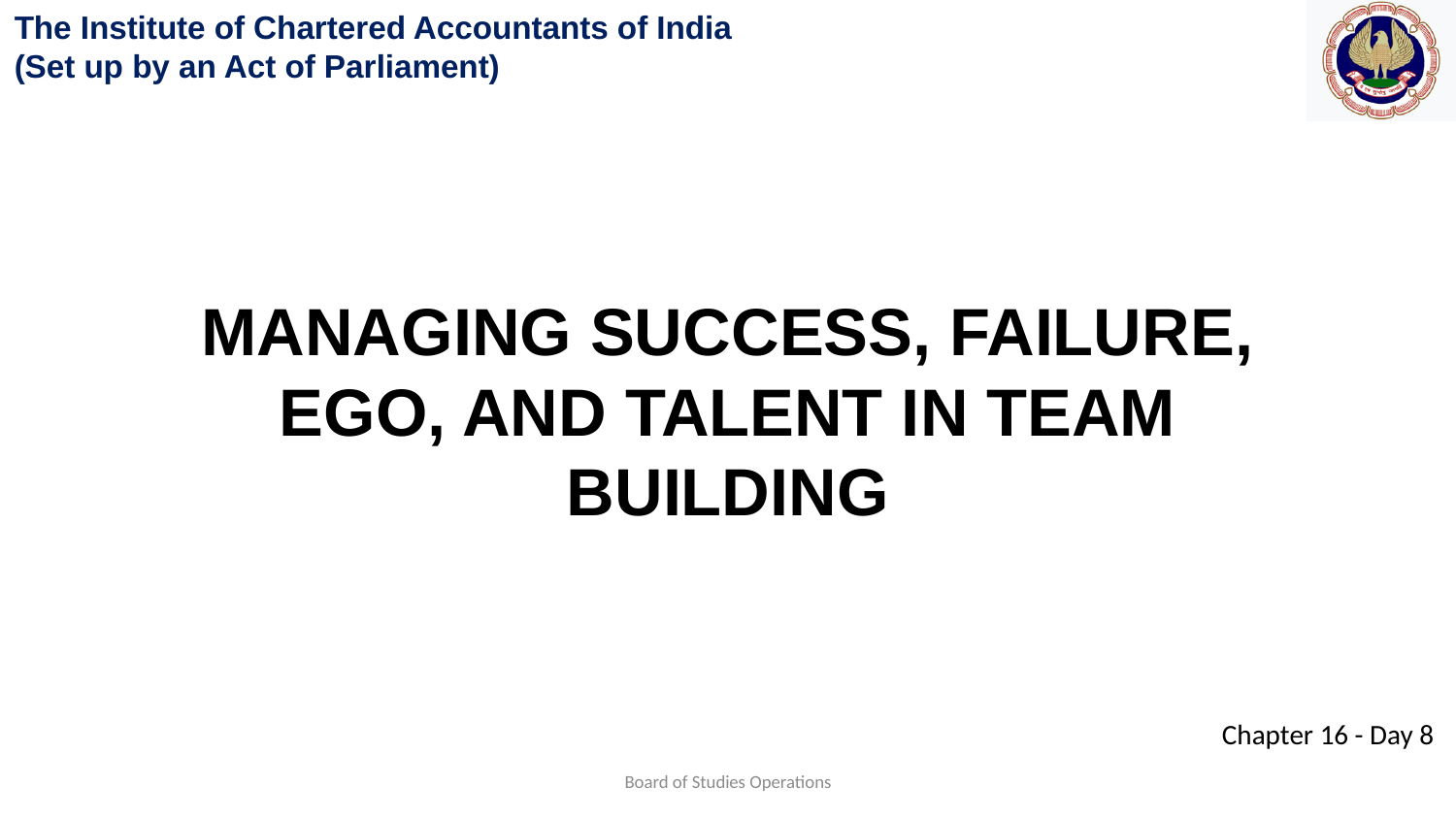

MANAGING SUCCESS, FAILURE, EGO, AND TALENT IN TEAM BUILDING
Board of Studies Operations